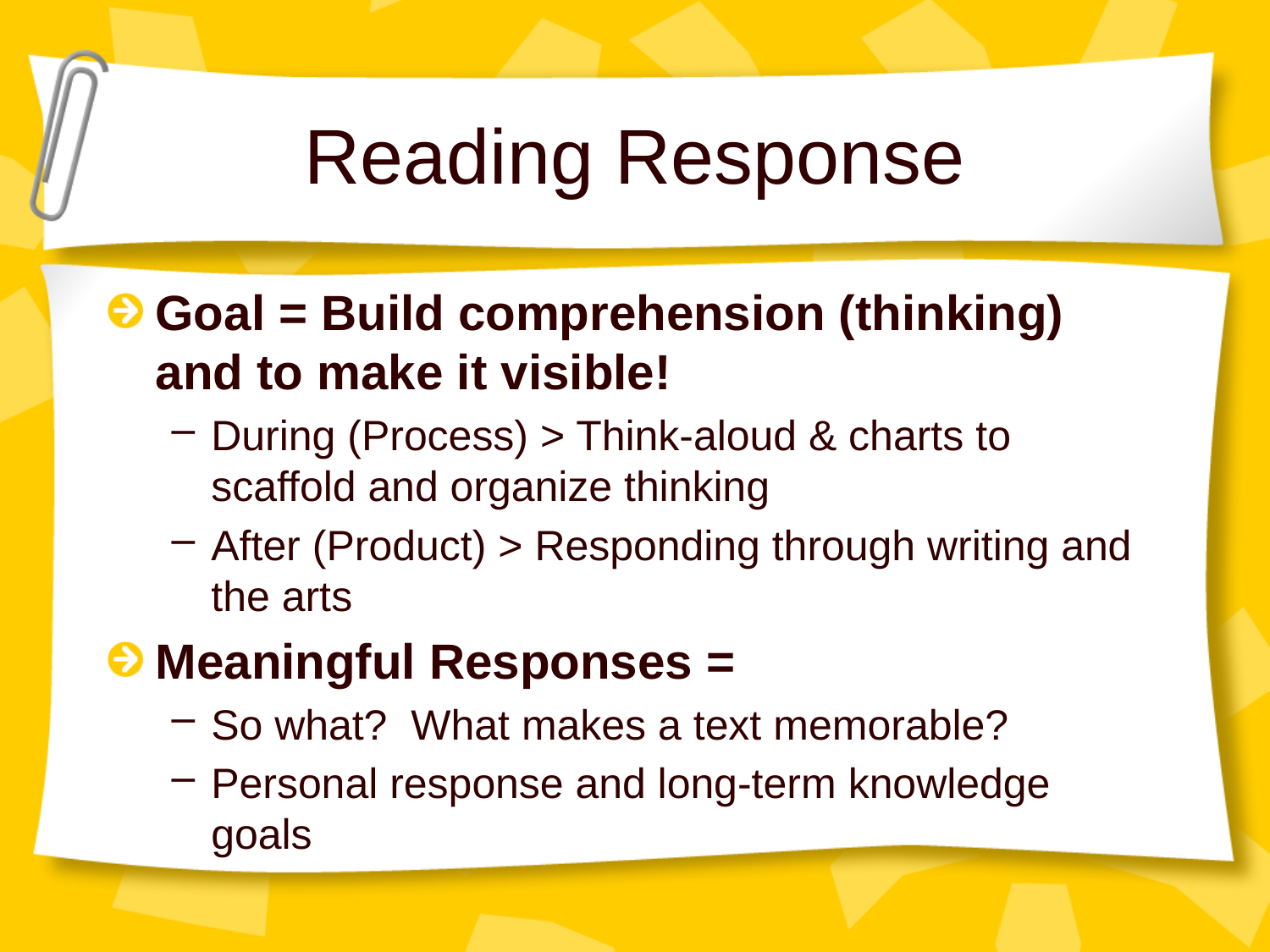

# Reading Response
Goal = Build comprehension (thinking) and to make it visible!
During (Process) > Think-aloud & charts to scaffold and organize thinking
After (Product) > Responding through writing and the arts
Meaningful Responses =
So what?  What makes a text memorable?
Personal response and long-term knowledge goals